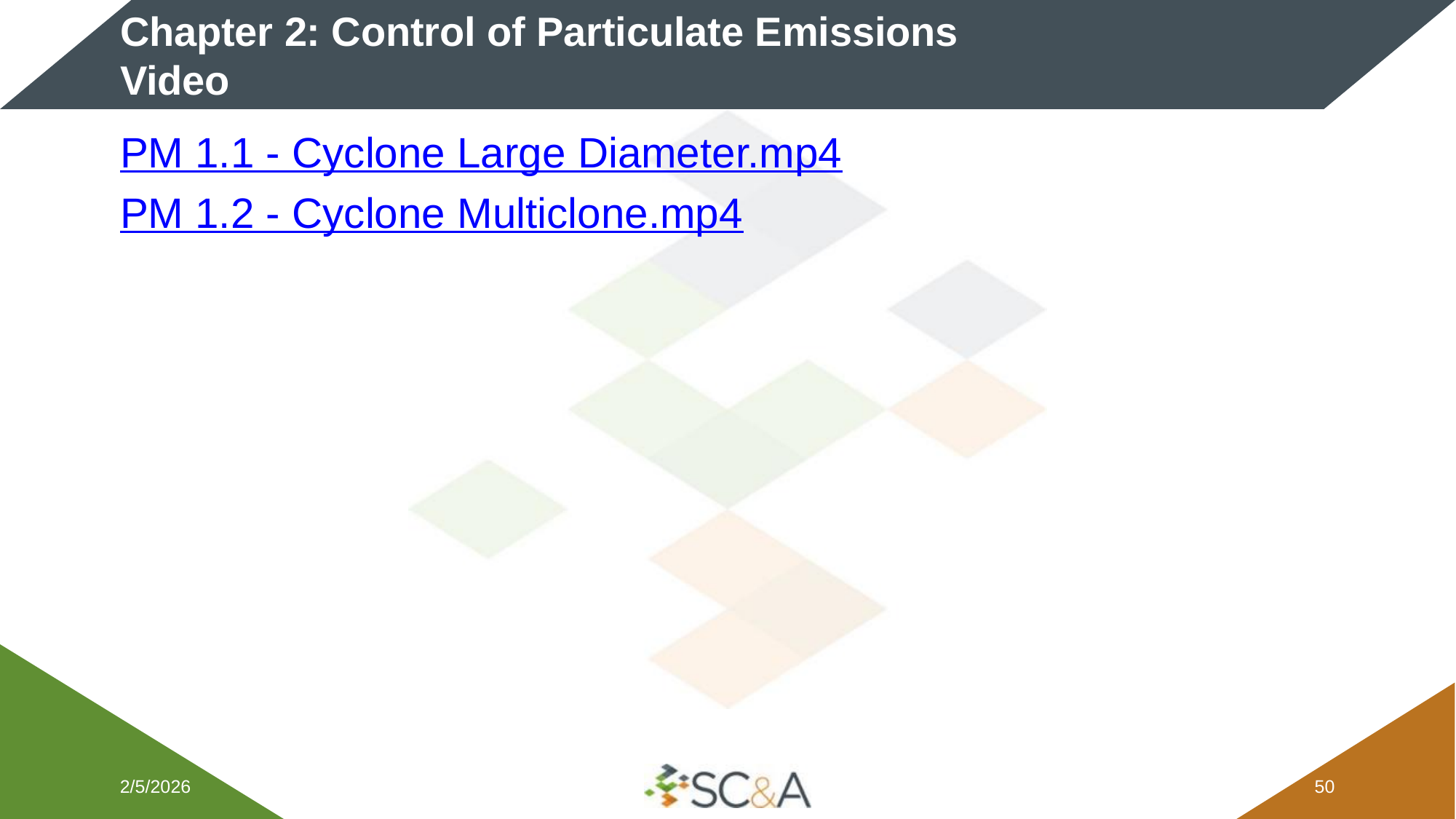

# Chapter 2: Control of Particulate Emissions​ Video
PM 1.1 - Cyclone Large Diameter.mp4
PM 1.2 - Cyclone Multiclone.mp4
2/5/2026
50